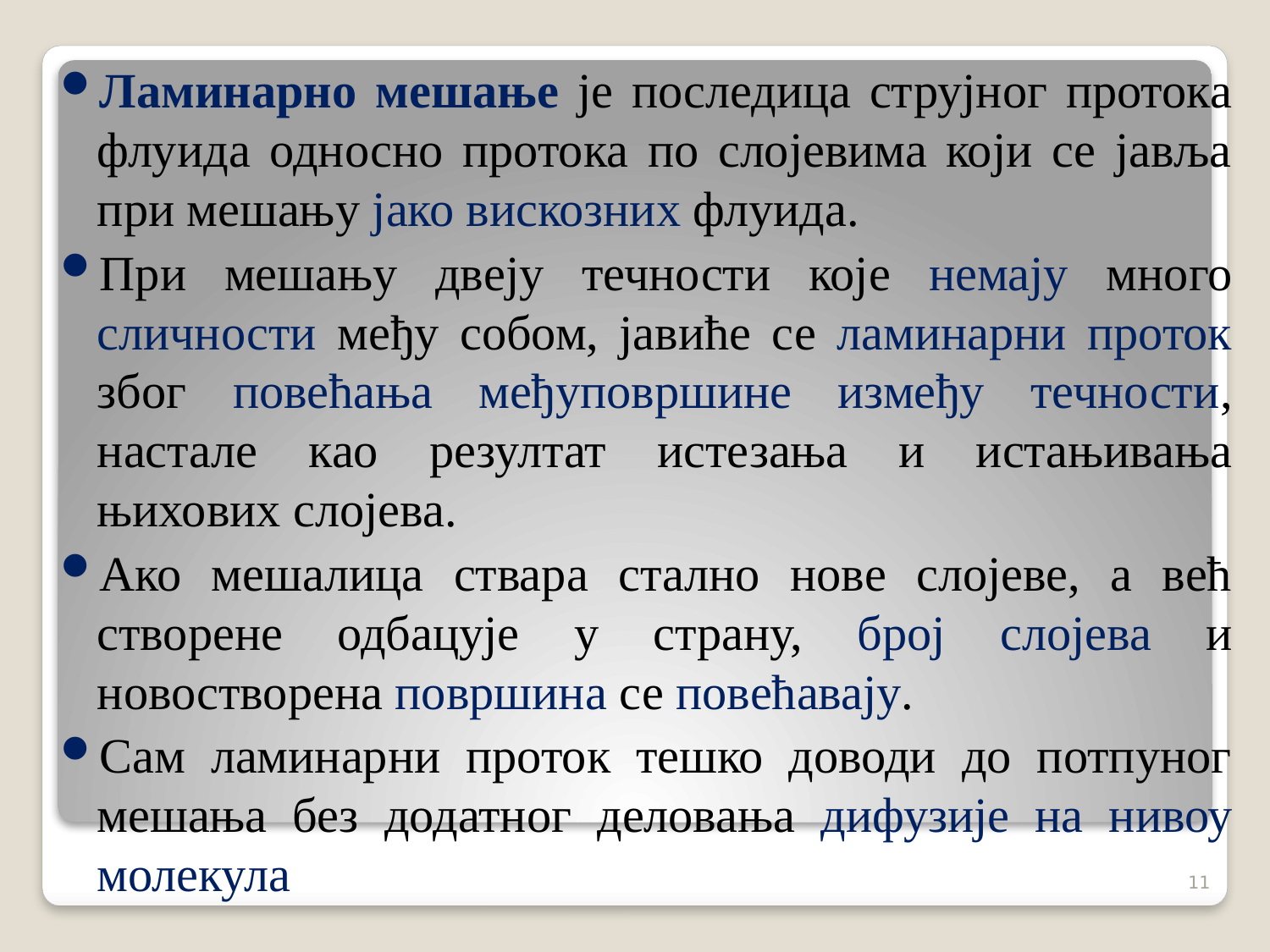

Ламинарно мешање је последица струјног протока флуида односно протока по слојевима који се јавља при мешању јако вискозних флуида.
При мешању двеју течности које немају много сличности међу собом, јавиће се ламинарни проток због повећања међуповршине између течности, настале као резултат истезања и истањивања њихових слојева.
Ако мешалица ствара стално нове слојеве, а већ створене одбацује у страну, број слојева и новостворена површина се повећавају.
Сам ламинарни проток тешко доводи до потпуног мешања без додатног деловања дифузије на нивоу молекула
11